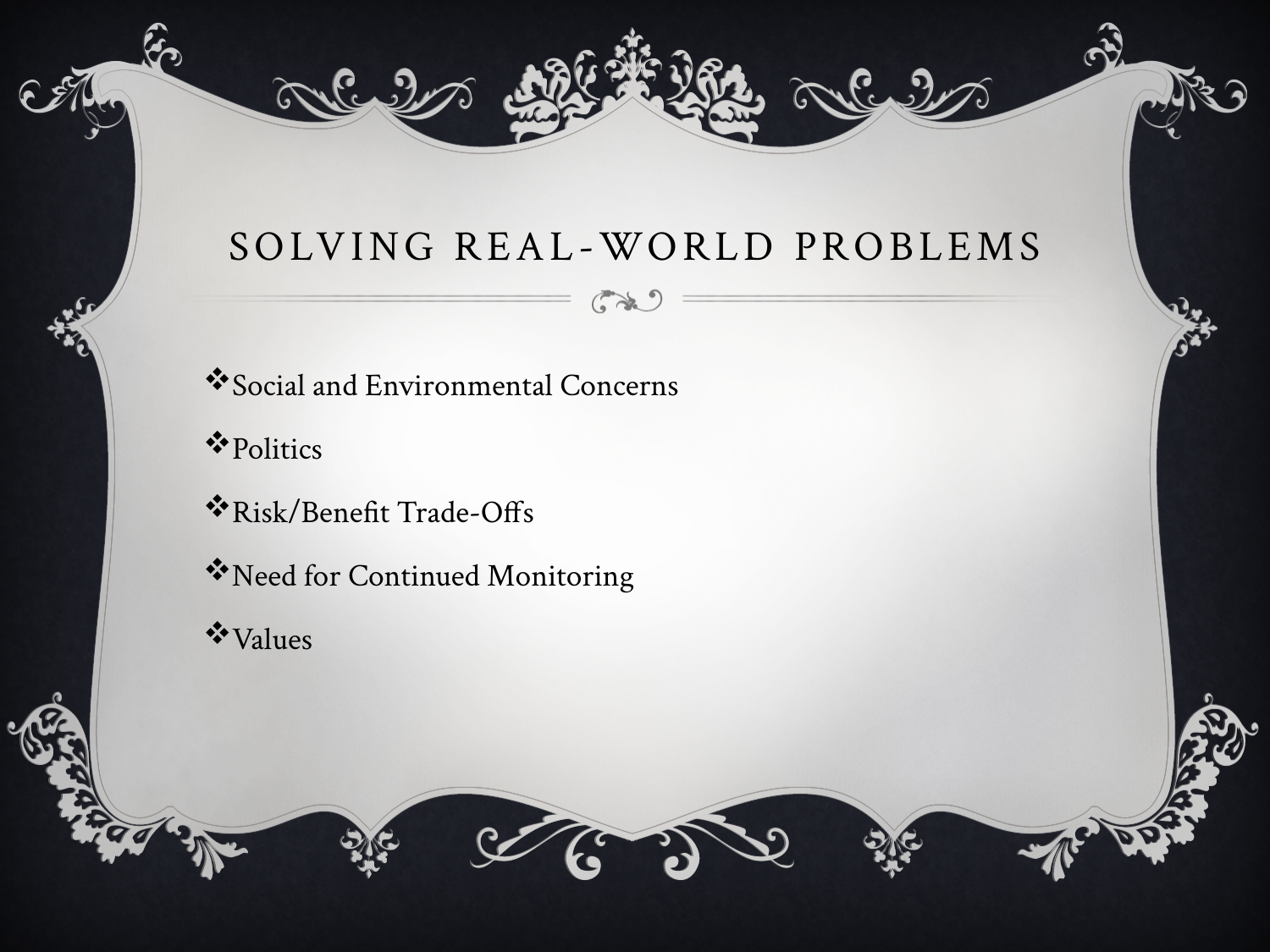

# Solving real-world problems
Social and Environmental Concerns
Politics
Risk/Benefit Trade-Offs
Need for Continued Monitoring
Values